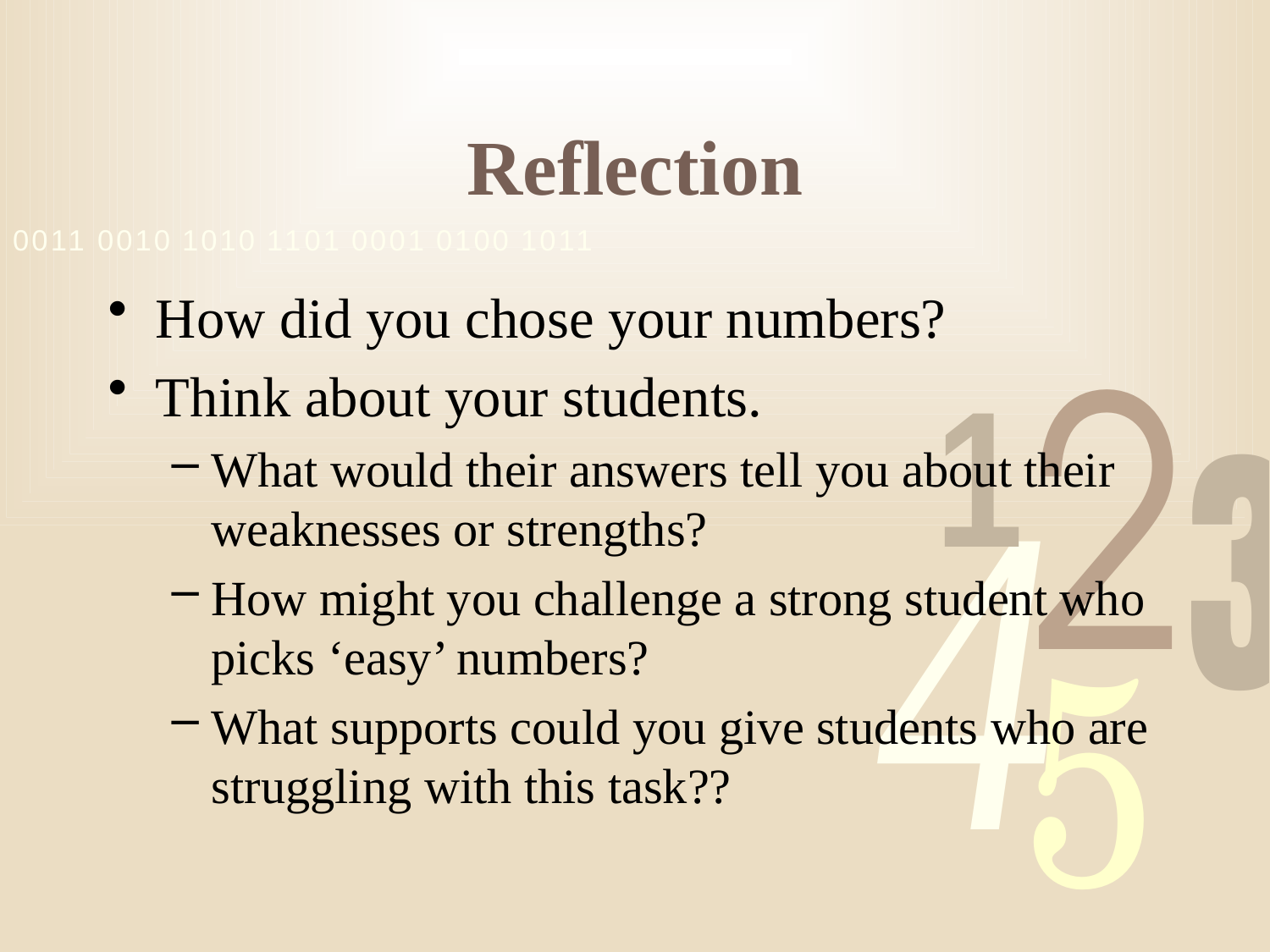

# Reflection
How did you chose your numbers?
Think about your students.
What would their answers tell you about their weaknesses or strengths?
How might you challenge a strong student who picks ‘easy’ numbers?
What supports could you give students who are struggling with this task??